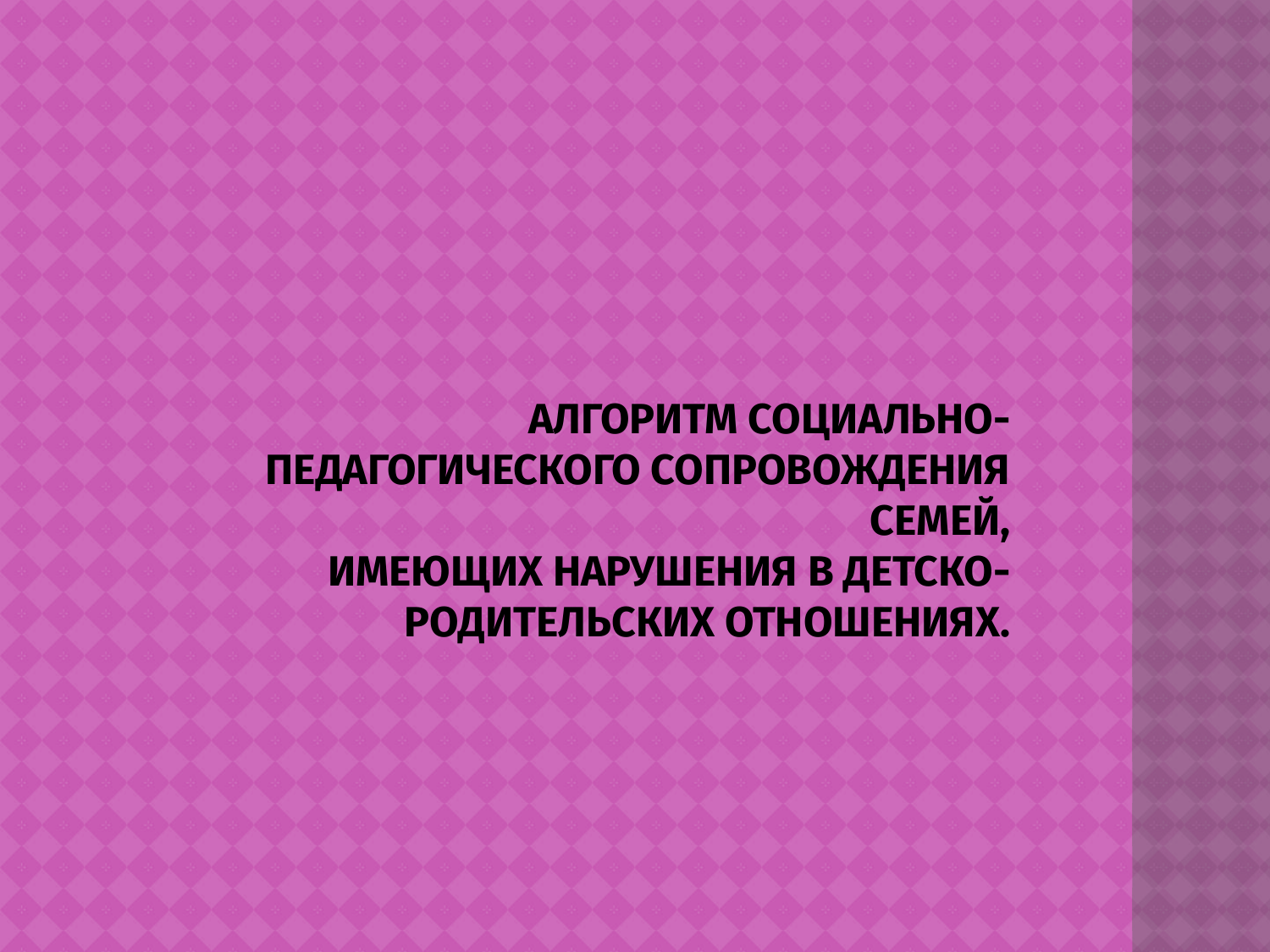

# Алгоритм социально-педагогического сопровождения семей, имеющих нарушения в детско-родительских отношениях.